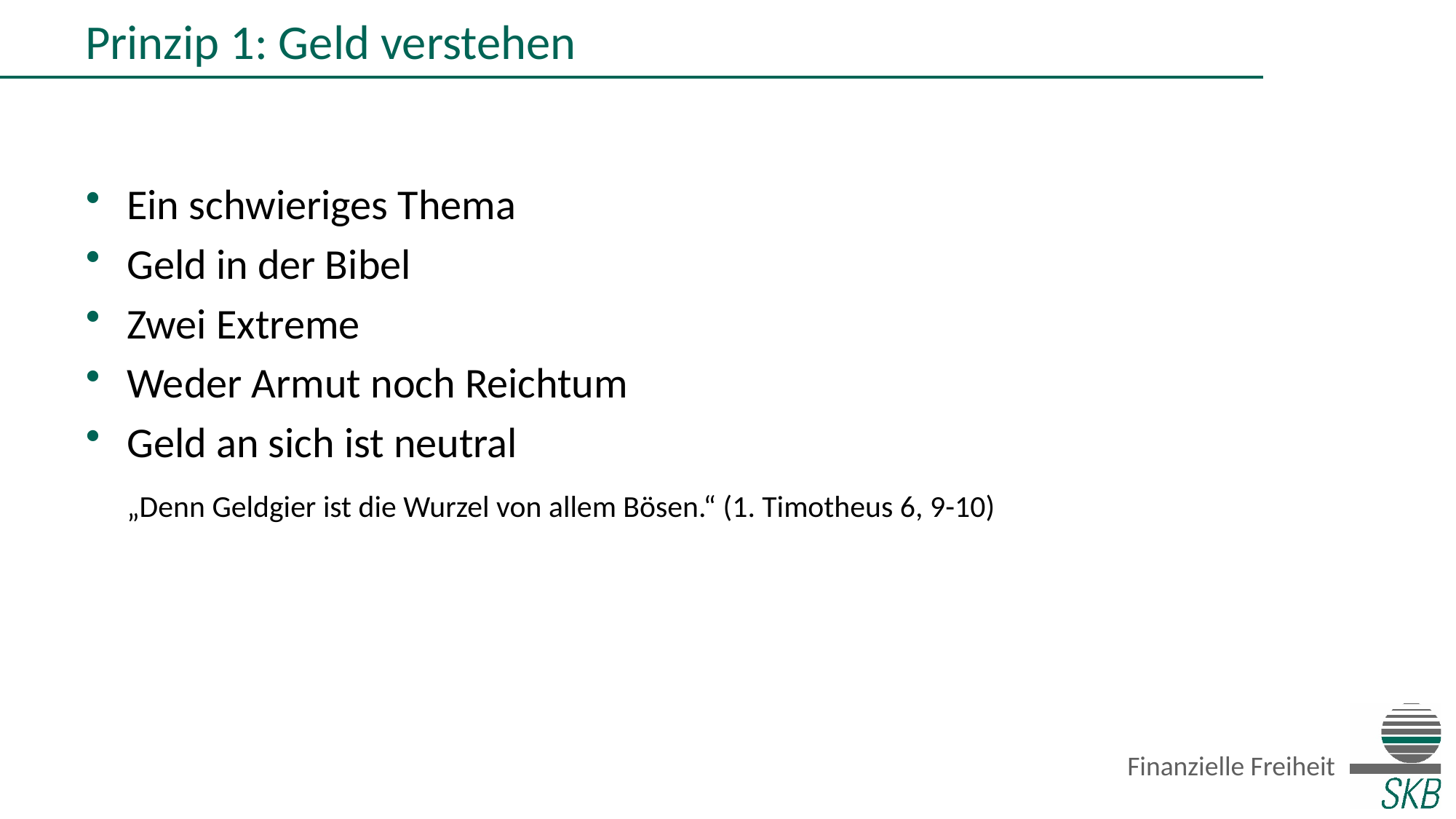

# Prinzip 1: Geld verstehen
Ein schwieriges Thema
Geld in der Bibel
Zwei Extreme
Weder Armut noch Reichtum
Geld an sich ist neutral
	„Denn Geldgier ist die Wurzel von allem Bösen.“ (1. Timotheus 6, 9-10)